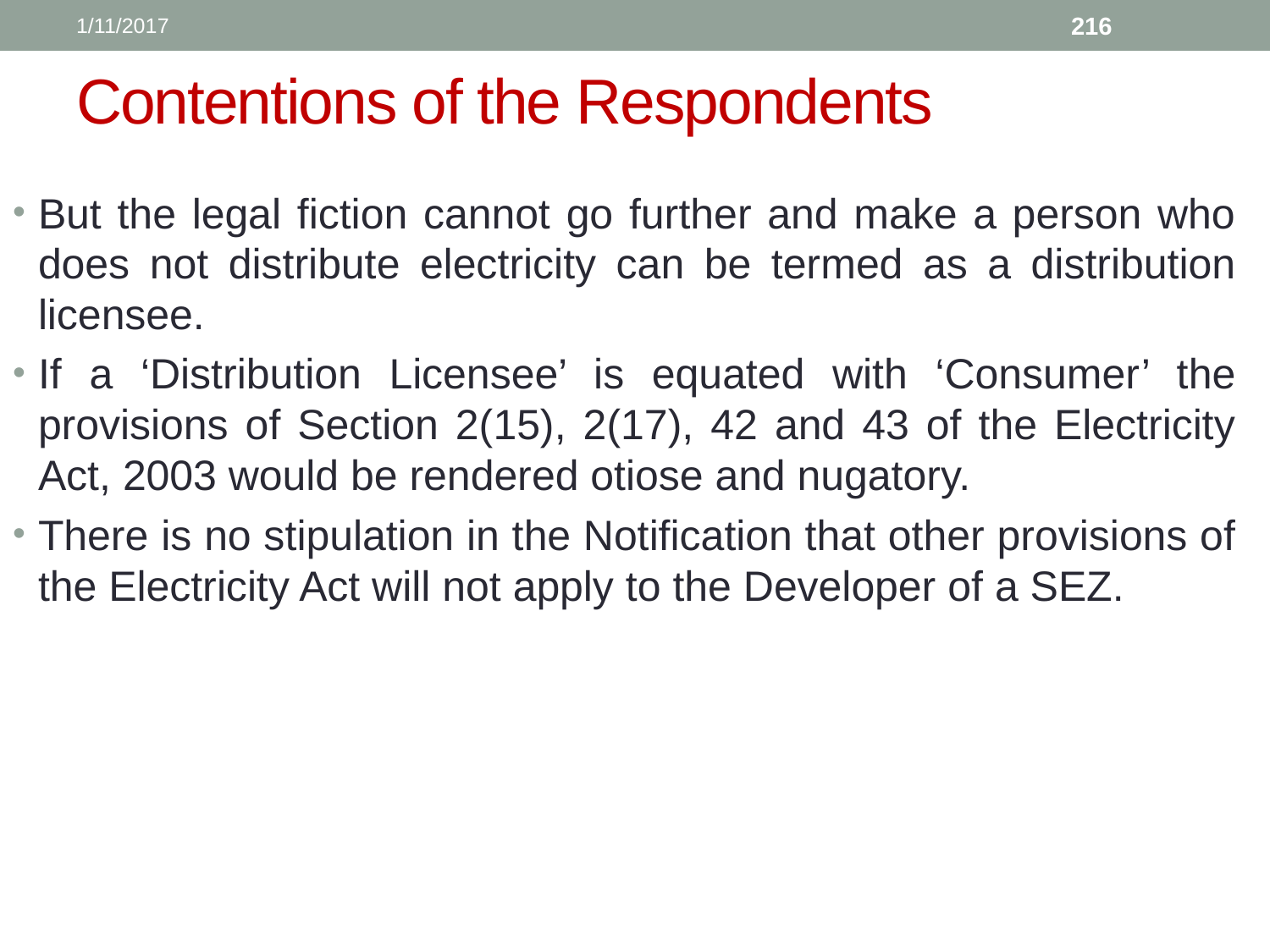

1/11/2017
216
# Contentions of the Respondents
But the legal fiction cannot go further and make a person who does not distribute electricity can be termed as a distribution licensee.
If a ‘Distribution Licensee’ is equated with ‘Consumer’ the provisions of Section 2(15), 2(17), 42 and 43 of the Electricity Act, 2003 would be rendered otiose and nugatory.
There is no stipulation in the Notification that other provisions of the Electricity Act will not apply to the Developer of a SEZ.